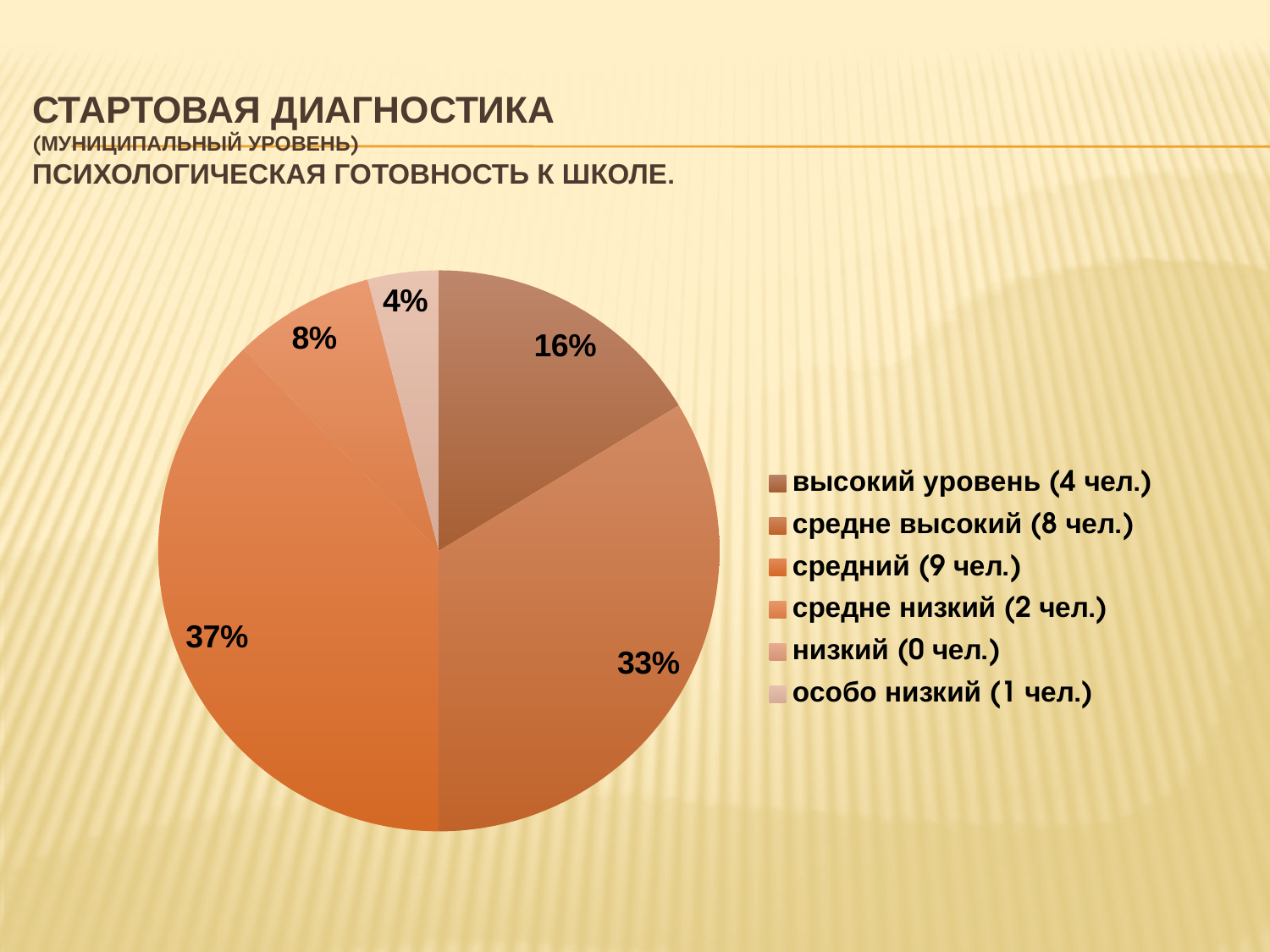

# Стартовая диагностика (муниципальный уровень) Психологическая готовность к школе.

### Chart

| Category |  |
|---|---|
| высокий уровень (4 чел.) | 0.16 |
| средне высокий (8 чел.) | 0.33000000000000057 |
| средний (9 чел.) | 0.3700000000000004 |
| средне низкий (2 чел.) | 0.08000000000000004 |
| низкий (0 чел.) | 0.0 |
| особо низкий (1 чел.) | 0.04000000000000002 |